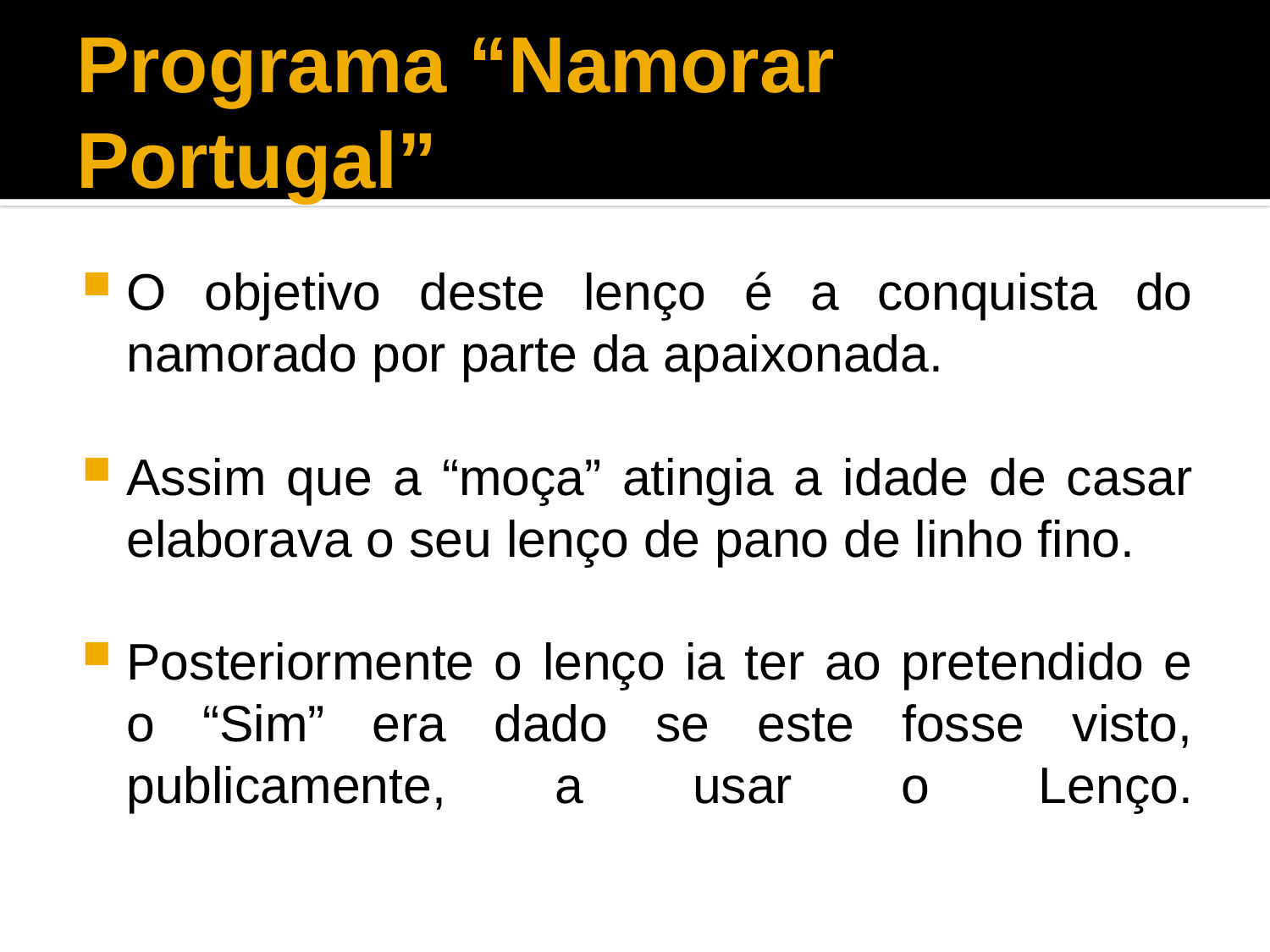

# Programa “Namorar Portugal”
O objetivo deste lenço é a conquista do namorado por parte da apaixonada.

Assim que a “moça” atingia a idade de casar elaborava o seu lenço de pano de linho fino.

Posteriormente o lenço ia ter ao pretendido e o “Sim” era dado se este fosse visto, publicamente, a usar o Lenço.